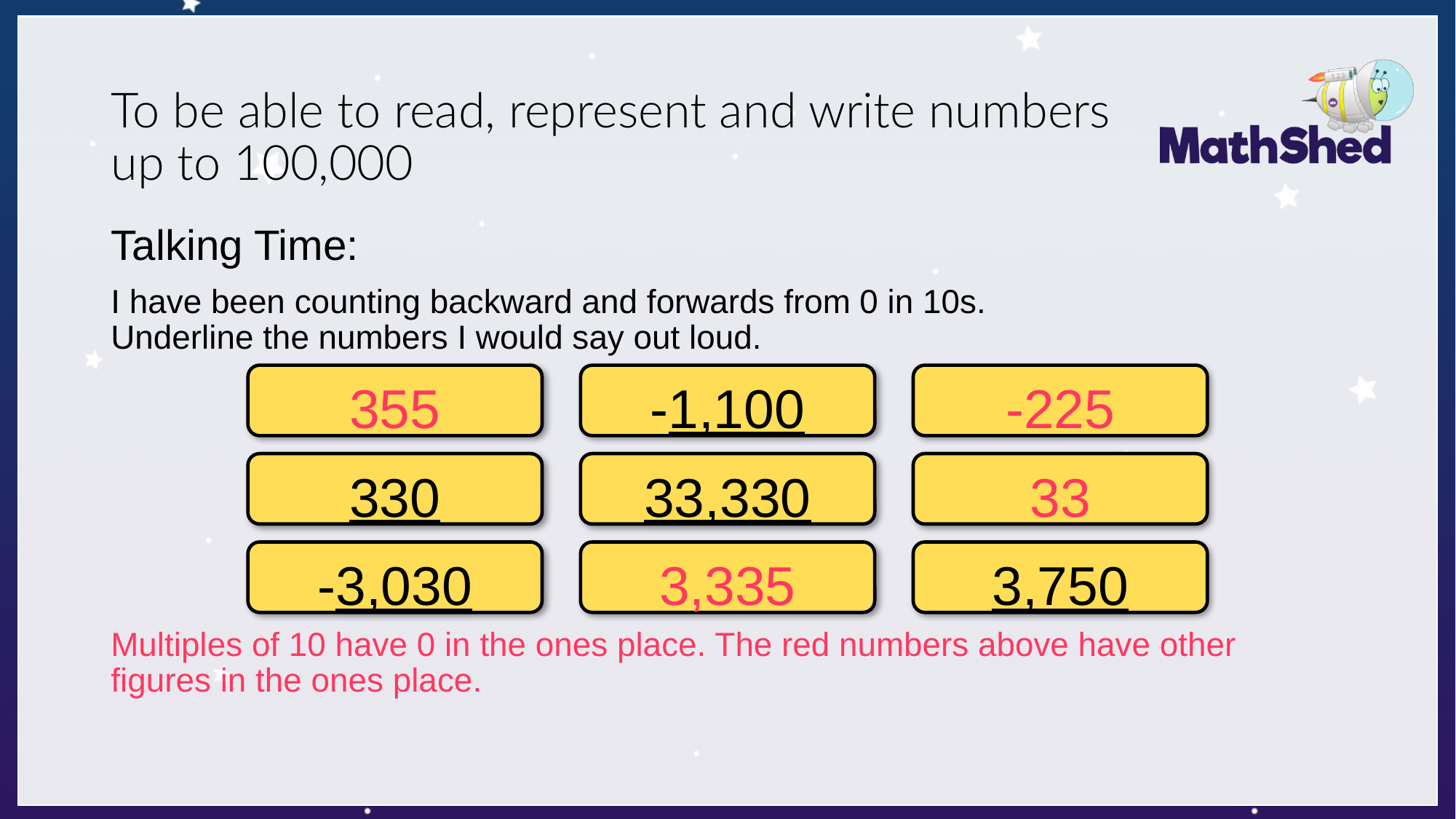

# To be able to read, represent and write numbers up to 100,000
Talking Time:
I have been counting backward and forwards from 0 in 10s.
Underline the numbers I would say out loud.

Multiples of 10 have 0 in the ones place. The red numbers above have other figures in the ones place.

355
-1,100
-225
330
33,330
33
-3,030
3,335
3,750